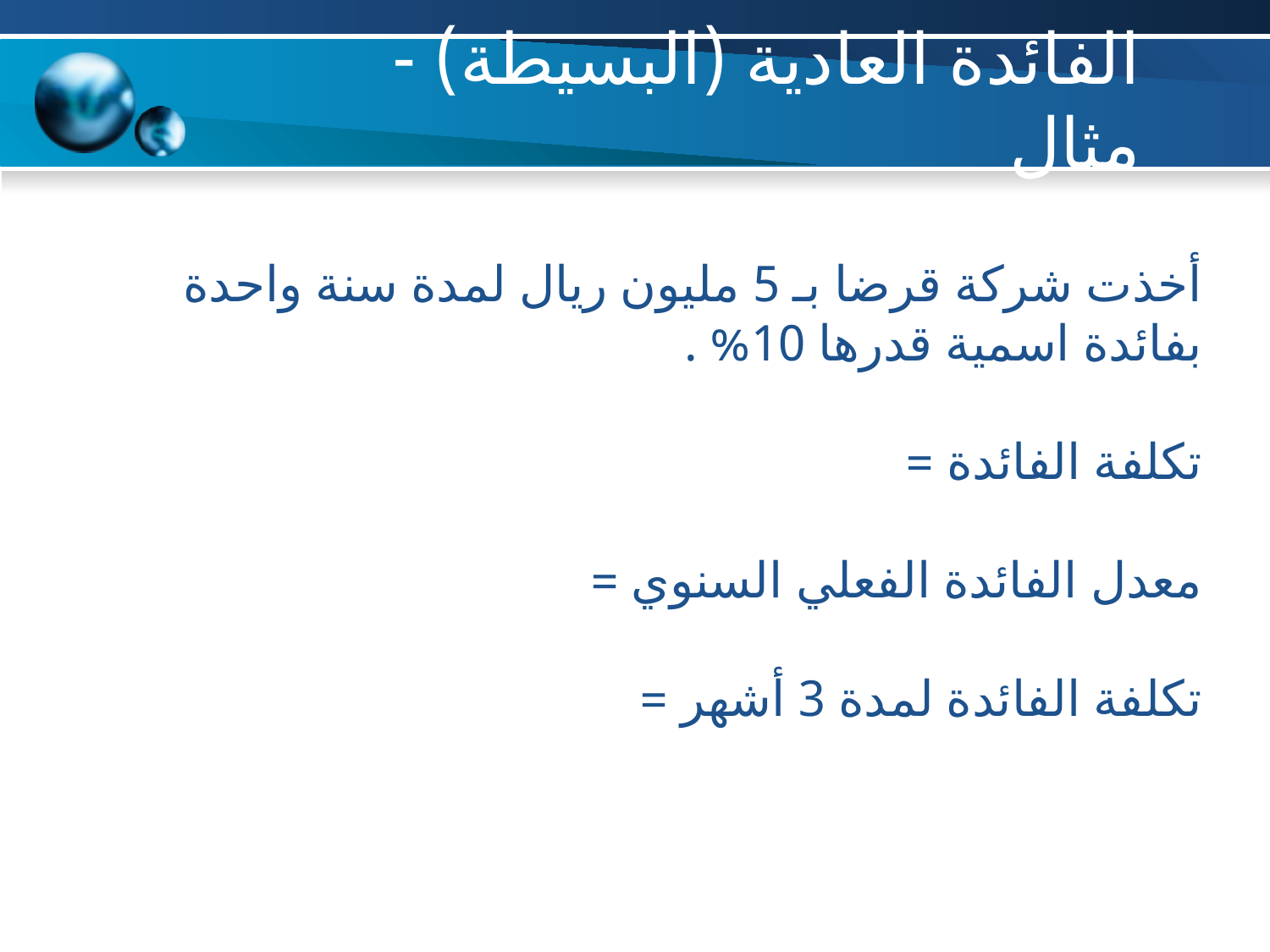

# الفائدة العادية (البسيطة) - مثال
أخذت شركة قرضا بـ 5 مليون ريال لمدة سنة واحدة بفائدة اسمية قدرها 10% .

تكلفة الفائدة =

معدل الفائدة الفعلي السنوي =

تكلفة الفائدة لمدة 3 أشهر =